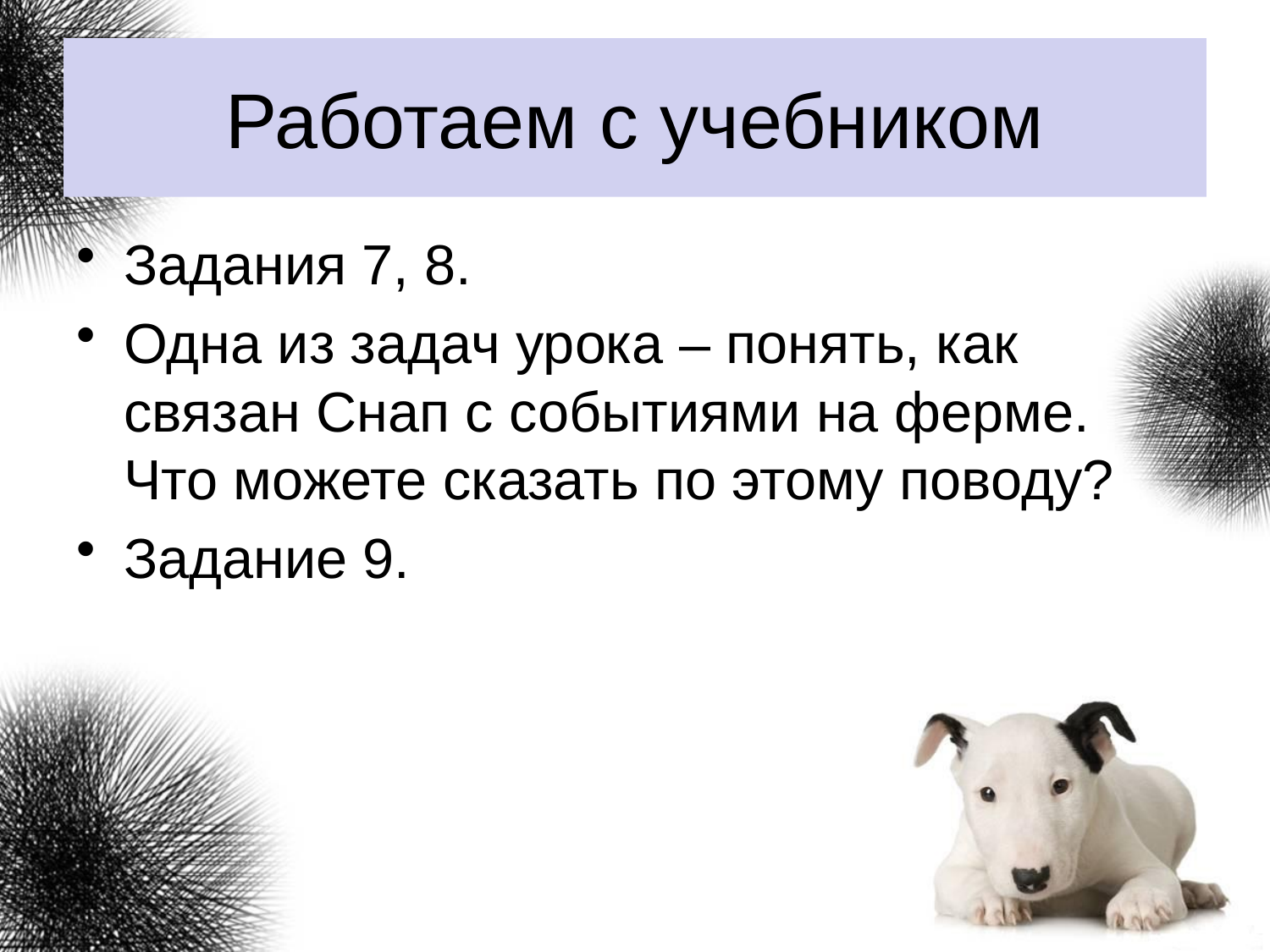

# Работаем с учебником
Задания 7, 8.
Одна из задач урока – понять, как связан Снап с событиями на ферме. Что можете сказать по этому поводу?
Задание 9.